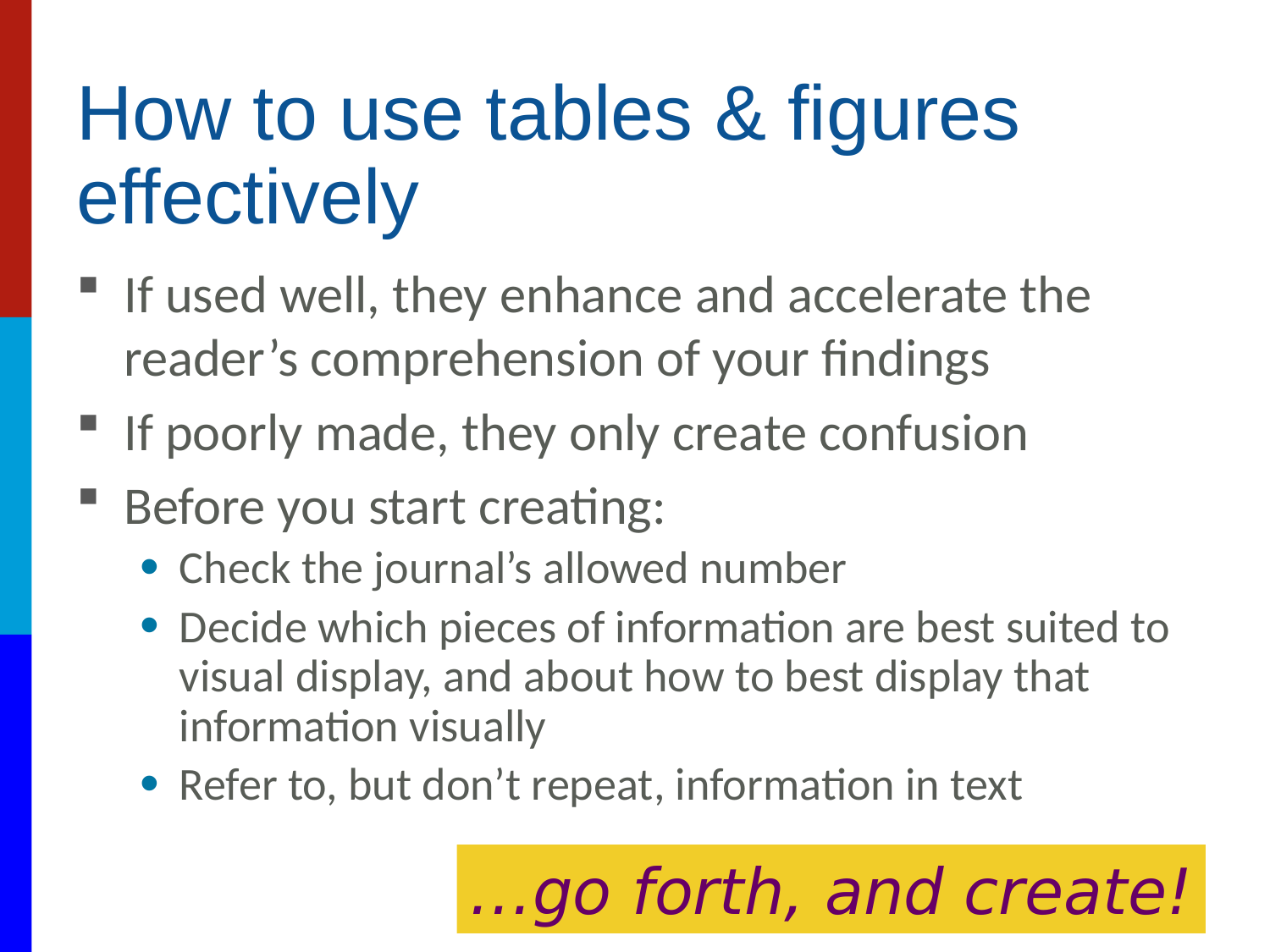

# How to use tables & figures effectively
If used well, they enhance and accelerate the reader’s comprehension of your findings
If poorly made, they only create confusion
Before you start creating:
Check the journal’s allowed number
Decide which pieces of information are best suited to visual display, and about how to best display that information visually
Refer to, but don’t repeat, information in text
…go forth, and create!